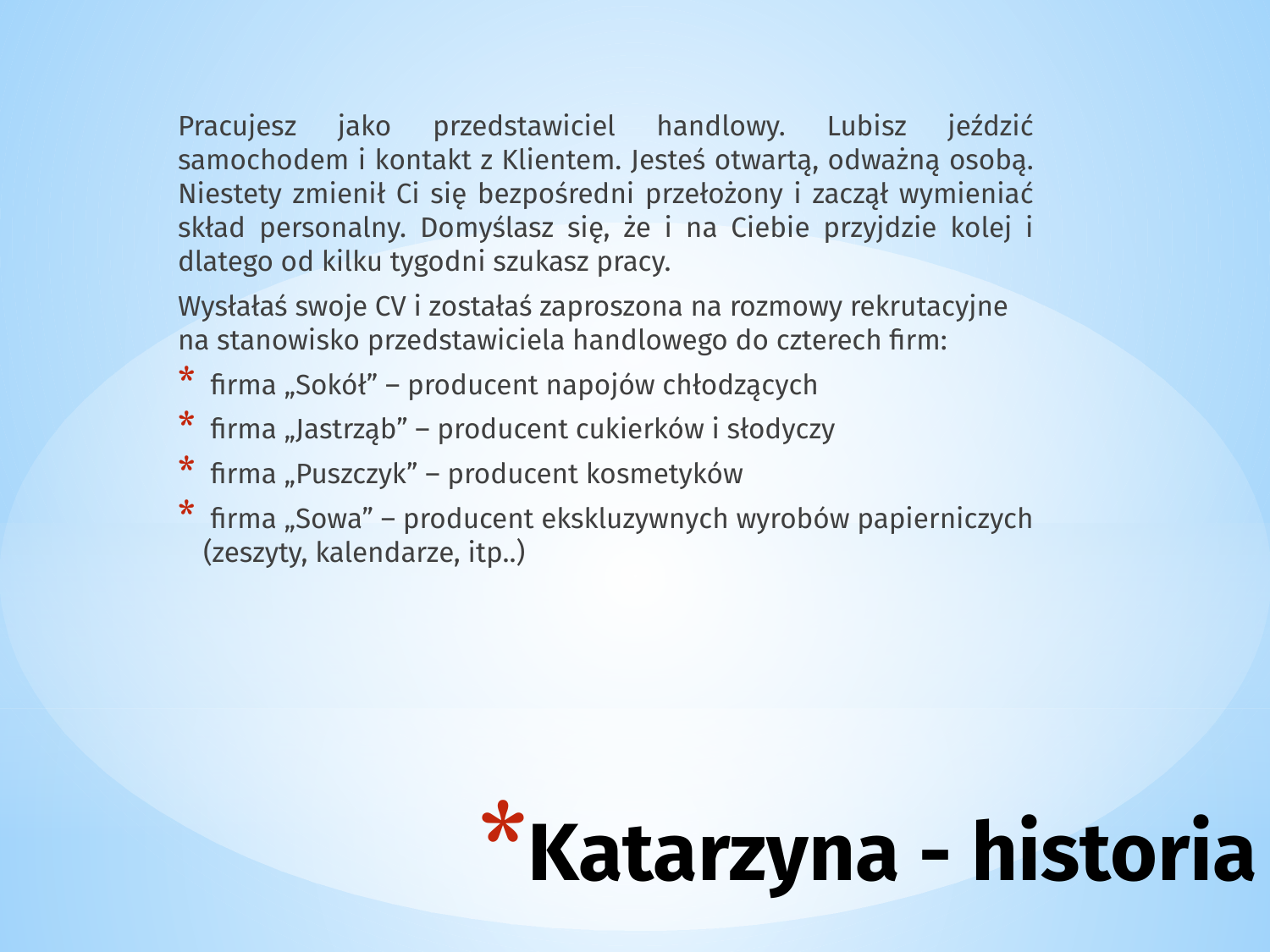

Pracujesz jako przedstawiciel handlowy. Lubisz jeździć samochodem i kontakt z Klientem. Jesteś otwartą, odważną osobą. Niestety zmienił Ci się bezpośredni przełożony i zaczął wymieniać skład personalny. Domyślasz się, że i na Ciebie przyjdzie kolej i dlatego od kilku tygodni szukasz pracy.
Wysłałaś swoje CV i zostałaś zaproszona na rozmowy rekrutacyjne na stanowisko przedstawiciela handlowego do czterech firm:
 firma „Sokół” – producent napojów chłodzących
 firma „Jastrząb” – producent cukierków i słodyczy
 firma „Puszczyk” – producent kosmetyków
 firma „Sowa” – producent ekskluzywnych wyrobów papierniczych (zeszyty, kalendarze, itp..)

# Katarzyna - historia